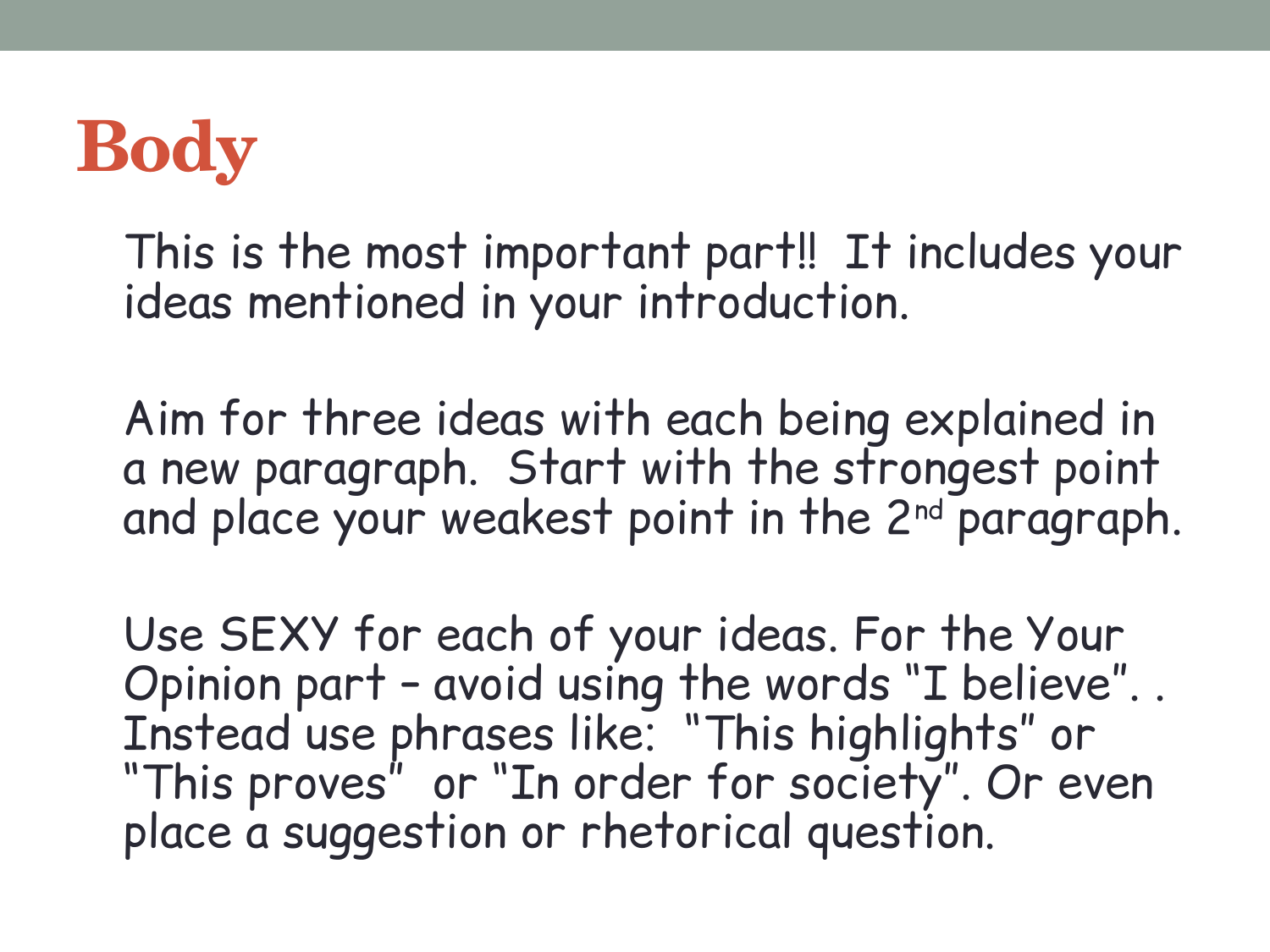

# Body
	This is the most important part!!  It includes your ideas mentioned in your introduction.

	Aim for three ideas with each being explained in a new paragraph.  Start with the strongest point and place your weakest point in the 2nd paragraph.

	Use SEXY for each of your ideas. For the Your Opinion part – avoid using the words “I believe”. . Instead use phrases like:  “This highlights” or “This proves”  or “In order for society”. Or even place a suggestion or rhetorical question.